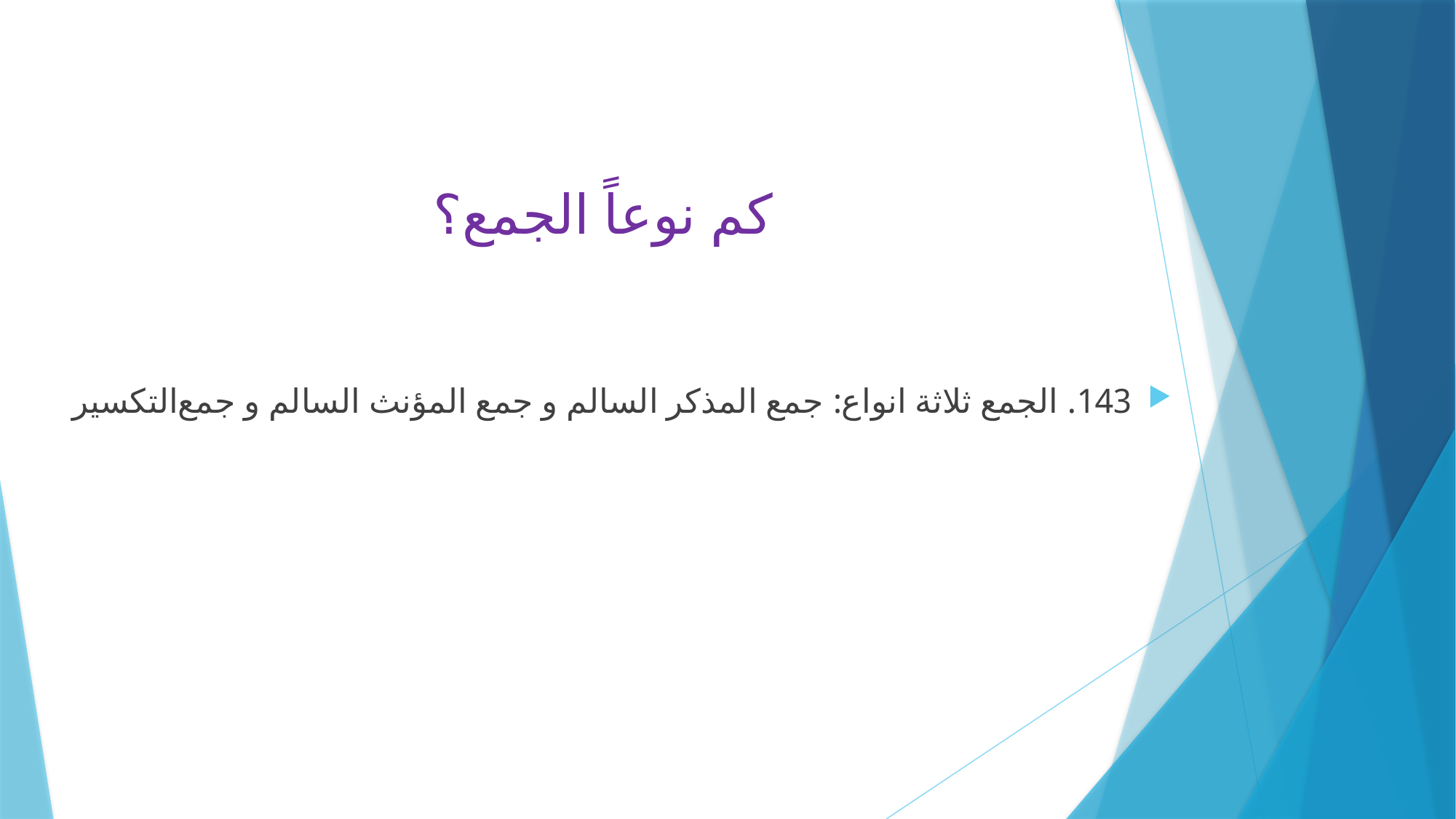

# کم نوعاً الجمع؟
143. الجمع ثلاثة انواع: جمع المذکر السالم و جمع المؤنث السالم و جمع‌التکسیر